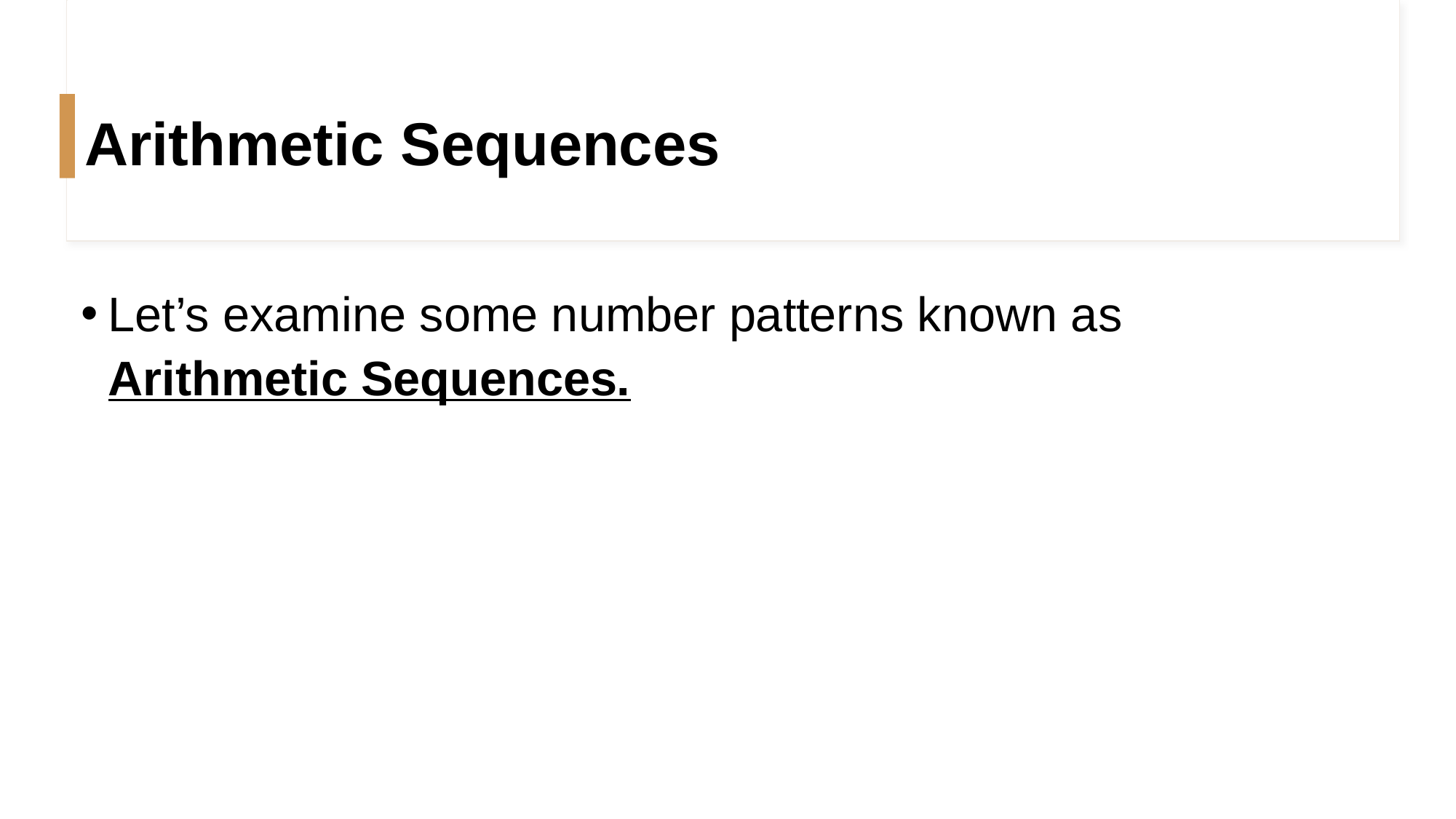

Arithmetic Sequences
#
Let’s examine some number patterns known as Arithmetic Sequences.